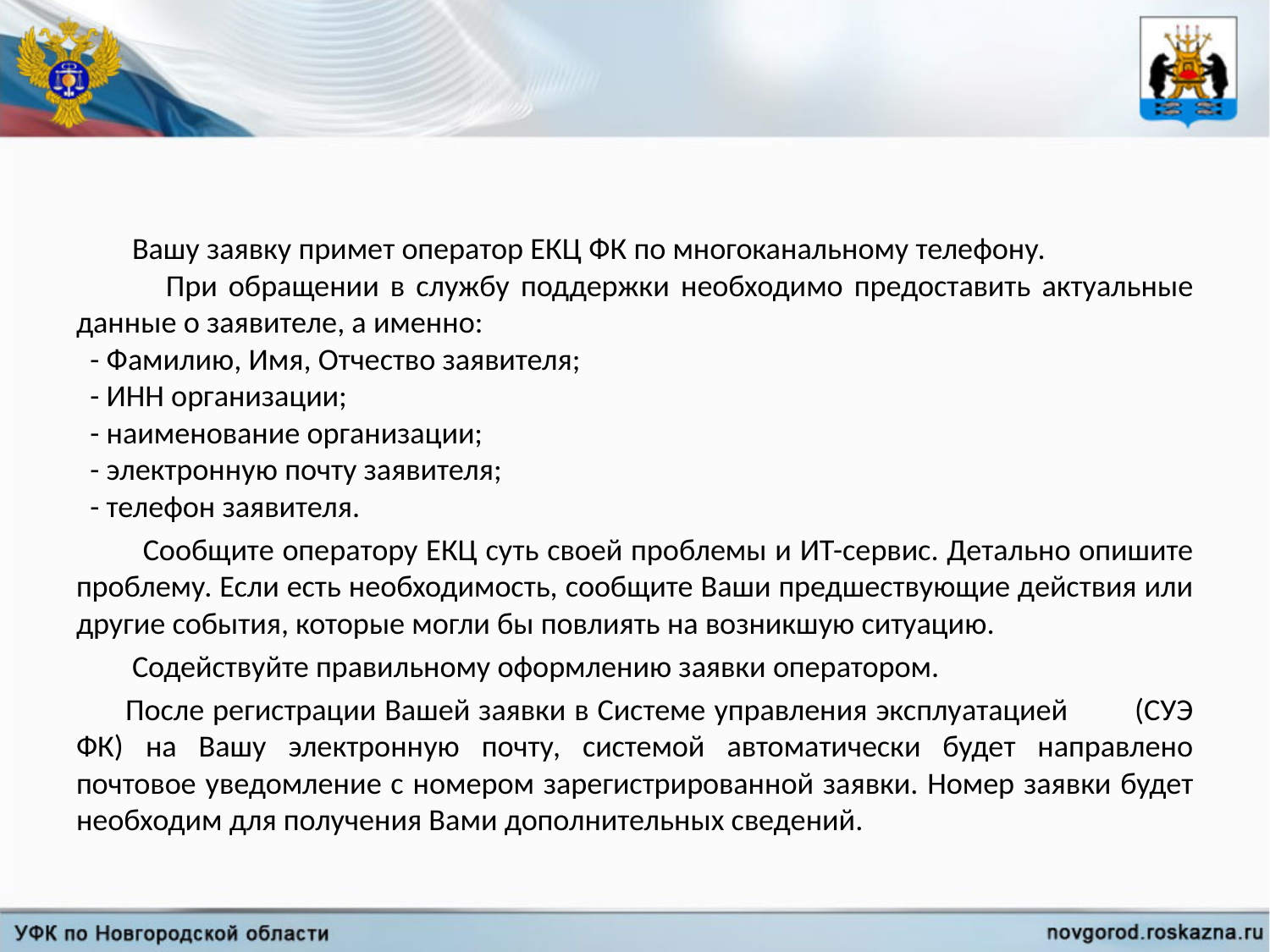

Вашу заявку примет оператор ЕКЦ ФК по многоканальному телефону.
        При обращении в службу поддержки необходимо предоставить актуальные данные о заявителе, а именно:
  - Фамилию, Имя, Отчество заявителя;
  - ИНН организации;
  - наименование организации;
  - электронную почту заявителя;
  - телефон заявителя.
        Сообщите оператору ЕКЦ суть своей проблемы и ИТ-сервис. Детально опишите проблему. Если есть необходимость, сообщите Ваши предшествующие действия или другие события, которые могли бы повлиять на возникшую ситуацию.
        Содействуйте правильному оформлению заявки оператором.
      После регистрации Вашей заявки в Системе управления эксплуатацией        (СУЭ ФК) на Вашу электронную почту, системой автоматически будет направлено почтовое уведомление с номером зарегистрированной заявки. Номер заявки будет необходим для получения Вами дополнительных сведений.